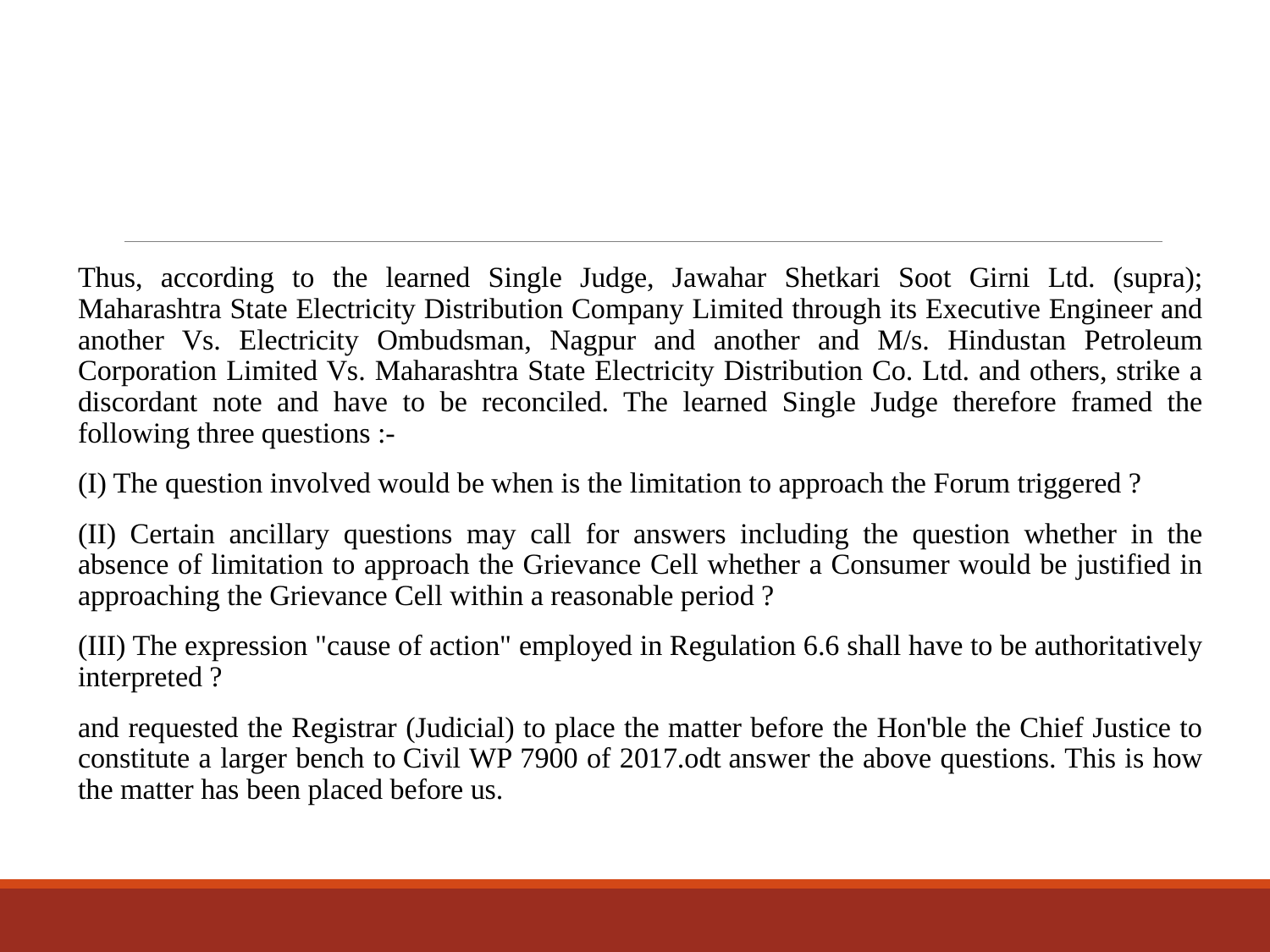

#
Thus, according to the learned Single Judge, Jawahar Shetkari Soot Girni Ltd. (supra); Maharashtra State Electricity Distribution Company Limited through its Executive Engineer and another Vs. Electricity Ombudsman, Nagpur and another and M/s. Hindustan Petroleum Corporation Limited Vs. Maharashtra State Electricity Distribution Co. Ltd. and others, strike a discordant note and have to be reconciled. The learned Single Judge therefore framed the following three questions :-
(I) The question involved would be when is the limitation to approach the Forum triggered ?
(II) Certain ancillary questions may call for answers including the question whether in the absence of limitation to approach the Grievance Cell whether a Consumer would be justified in approaching the Grievance Cell within a reasonable period ?
(III) The expression "cause of action" employed in Regulation 6.6 shall have to be authoritatively interpreted ?
and requested the Registrar (Judicial) to place the matter before the Hon'ble the Chief Justice to constitute a larger bench to Civil WP 7900 of 2017.odt answer the above questions. This is how the matter has been placed before us.